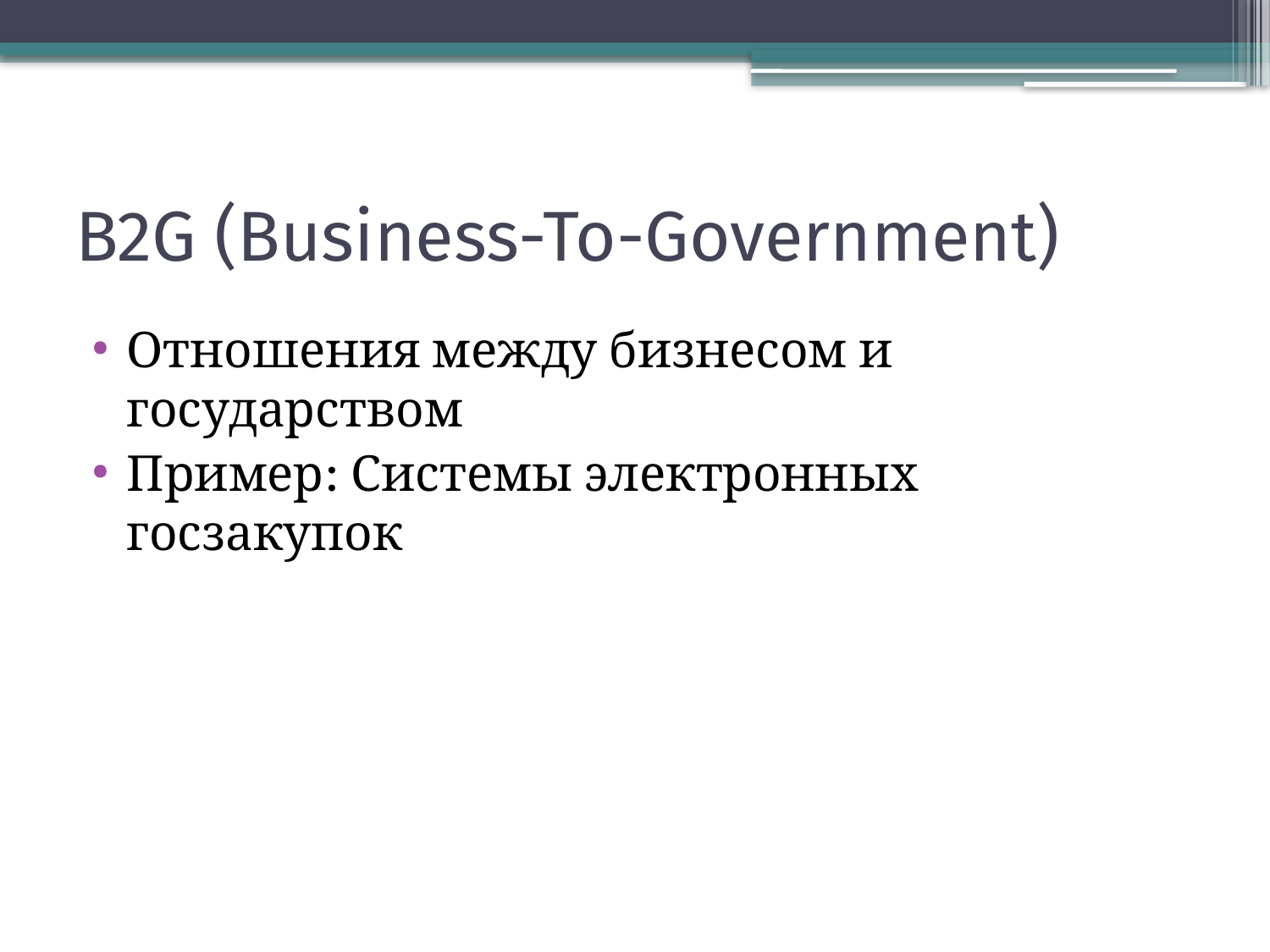

# B2G (Business-To-Government)
Отношения между бизнесом и государством
Пример: Системы электронных госзакупок